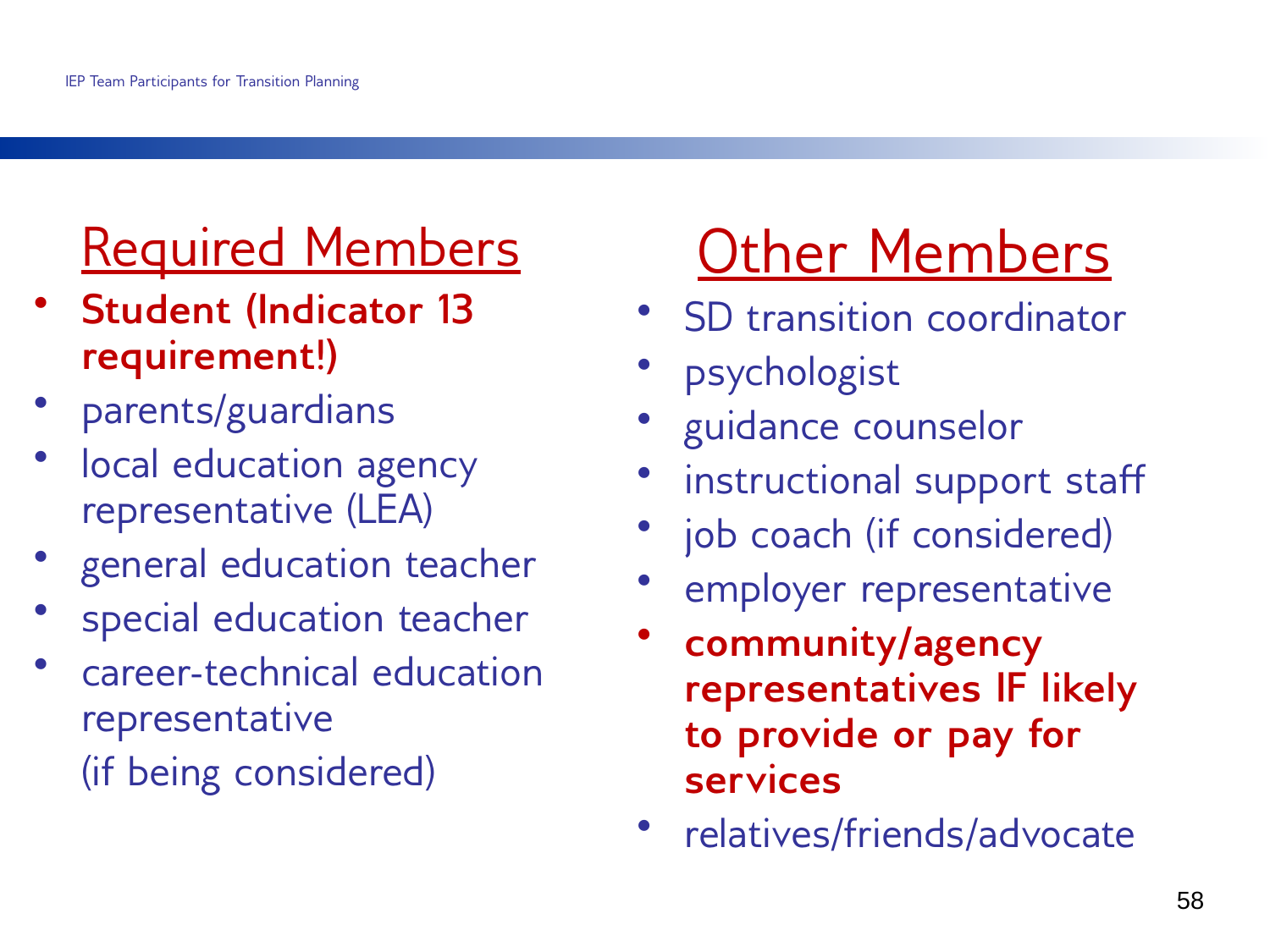

# IEP Team Participants for Transition Planning
Required Members
Student (Indicator 13 requirement!)
parents/guardians
local education agency representative (LEA)
general education teacher
special education teacher
career-technical education representative
	(if being considered)
Other Members
SD transition coordinator
psychologist
guidance counselor
instructional support staff
job coach (if considered)
employer representative
community/agency representatives IF likely to provide or pay for services
relatives/friends/advocate
58